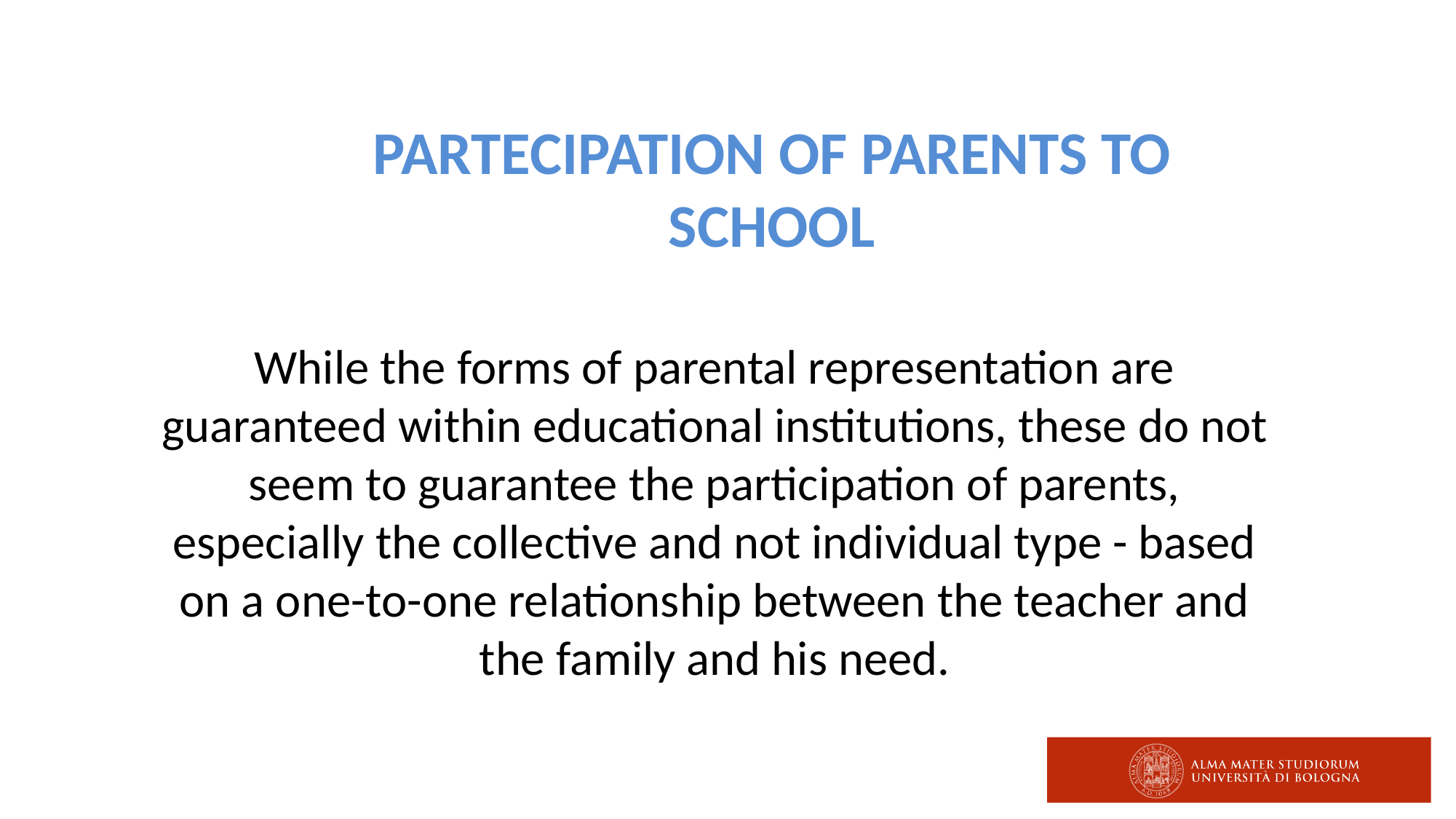

While the forms of parental representation are guaranteed within educational institutions, these do not seem to guarantee the participation of parents, especially the collective and not individual type - based on a one-to-one relationship between the teacher and the family and his need.

# PARTECIPATION OF PARENTS TO SCHOOL